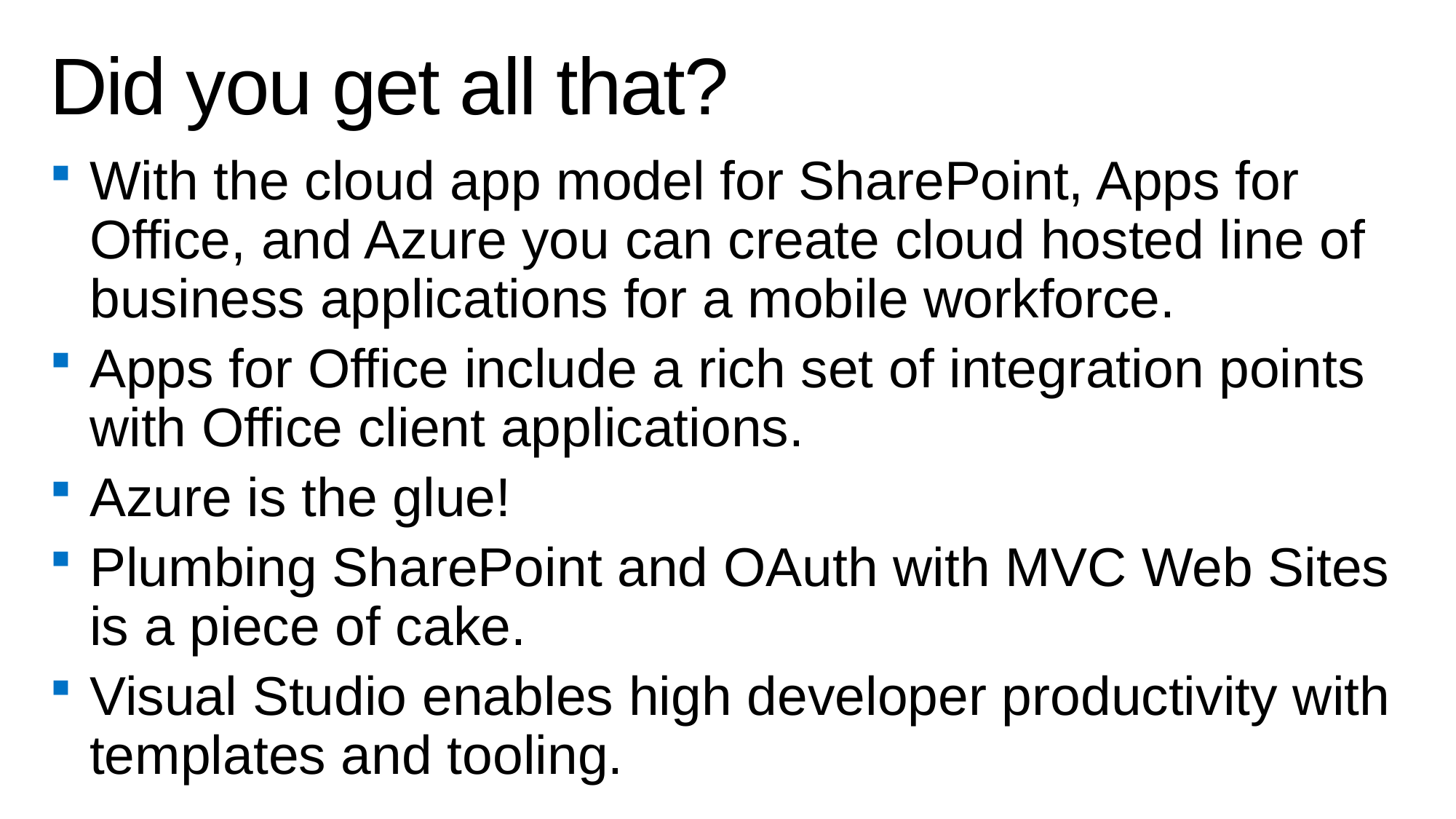

# Did you get all that?
With the cloud app model for SharePoint, Apps for Office, and Azure you can create cloud hosted line of business applications for a mobile workforce.
Apps for Office include a rich set of integration points with Office client applications.
Azure is the glue!
Plumbing SharePoint and OAuth with MVC Web Sites is a piece of cake.
Visual Studio enables high developer productivity with templates and tooling.